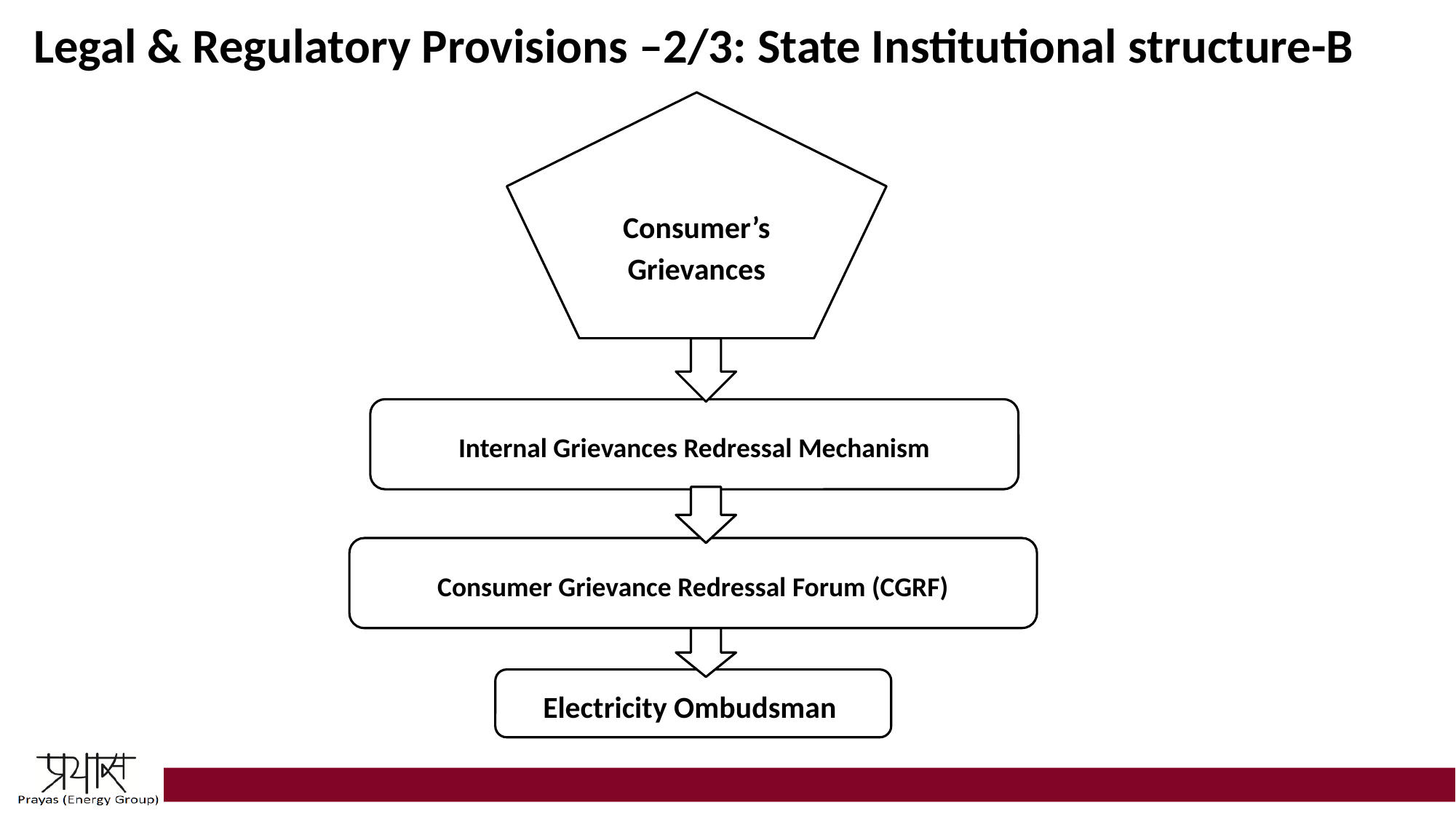

Legal & Regulatory Provisions –2/3: State Institutional structure-B
Consumer’s Grievances

Internal Grievances Redressal Mechanism

Consumer Grievance Redressal Forum (CGRF)

Electricity Ombudsman